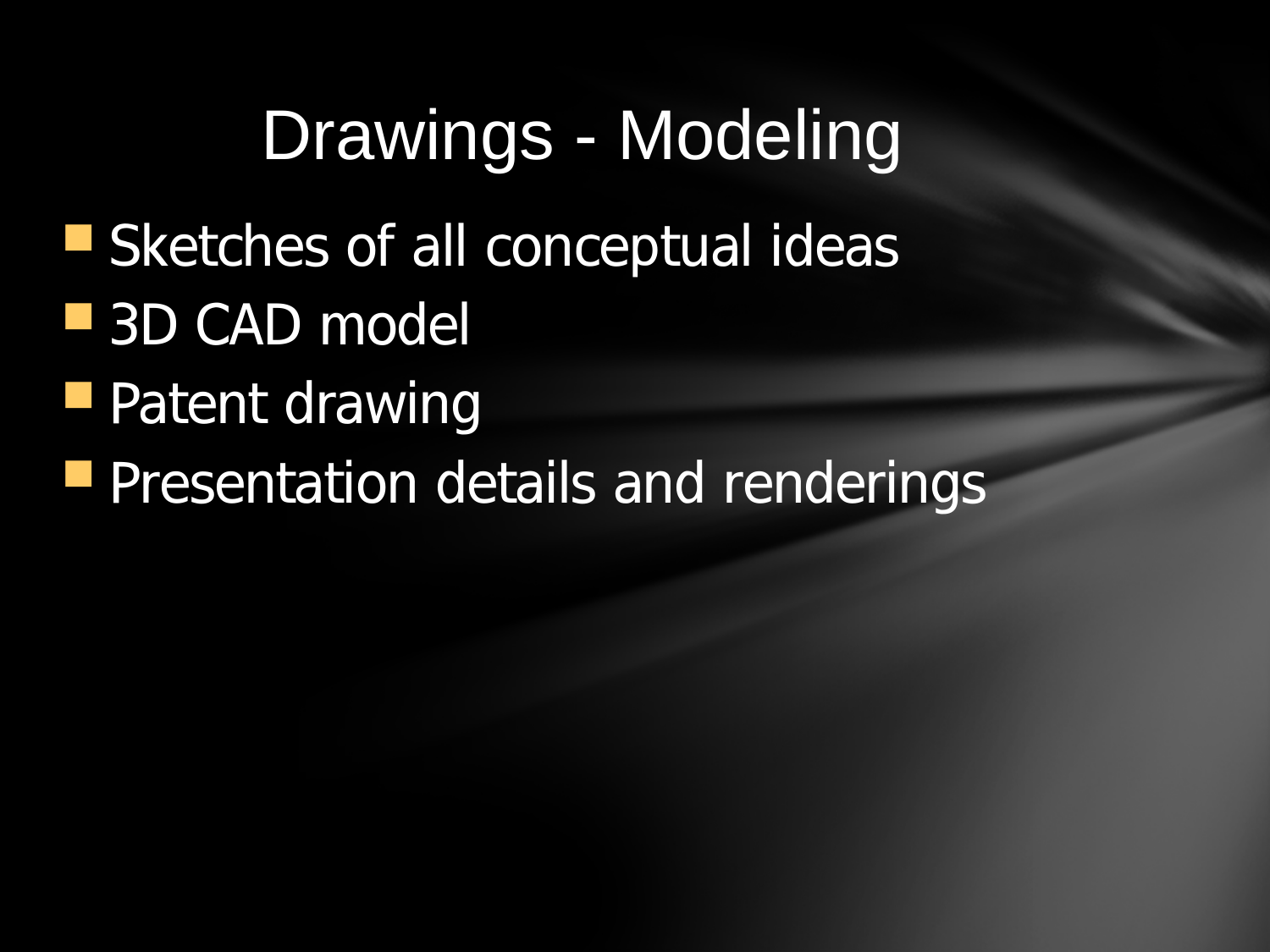

# Drawings - Modeling
Sketches of all conceptual ideas
3D CAD model
Patent drawing
Presentation details and renderings